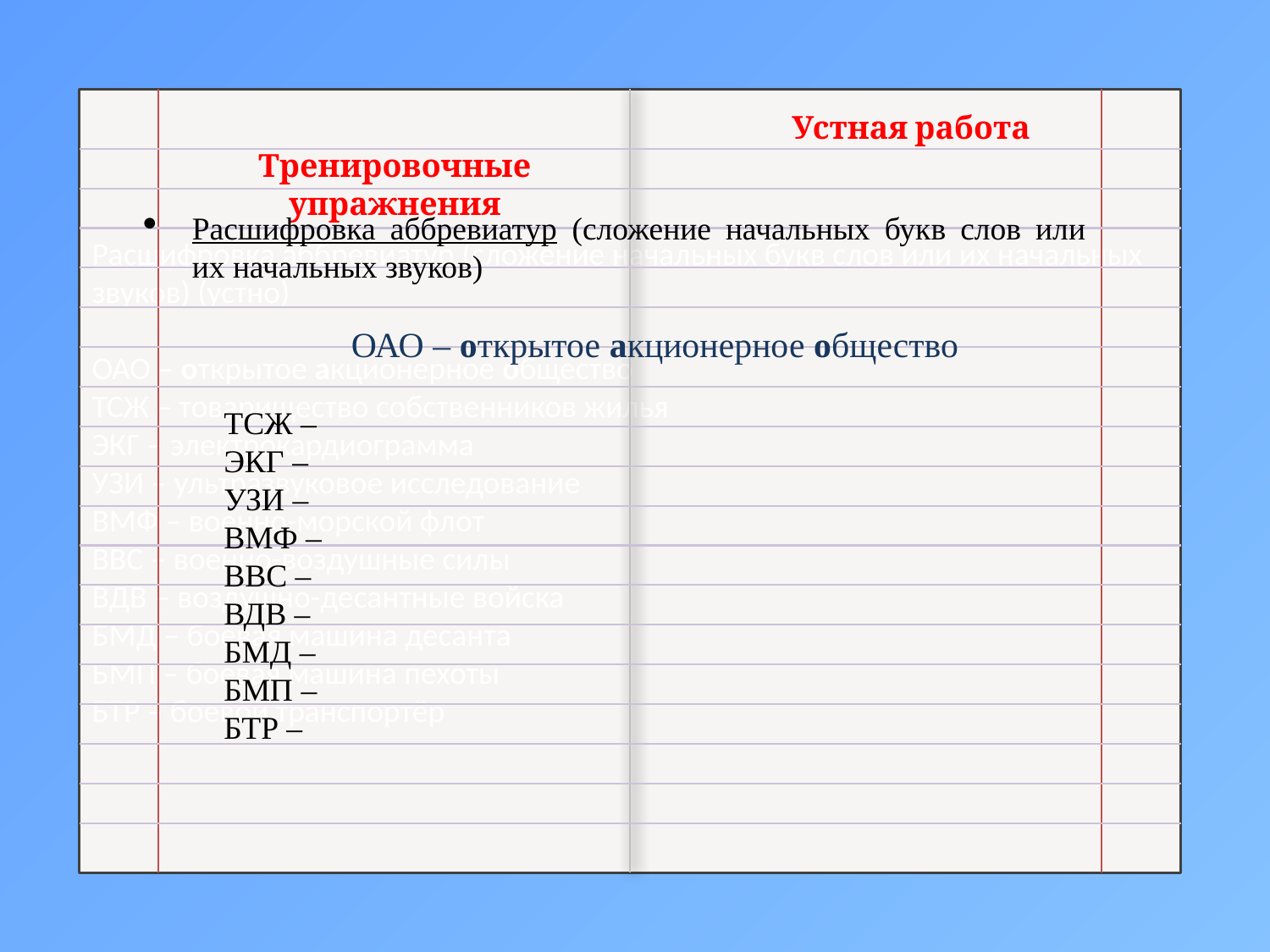

Расшифровка аббревиатур (сложение начальных букв слов или их начальных звуков) (устно)

ОАО – открытое акционерное общество
ТСЖ – товарищество собственников жилья
ЭКГ – электрокардиограмма
УЗИ – ультразвуковое исследование
ВМФ – военно-морской флот
ВВС – военно-воздушные силы
ВДВ – воздушно-десантные войска
БМД – боевая машина десанта
БМП – боевая машина пехоты
БТР – боевой транспортёр
Устная работа
Тренировочные упражнения
Расшифровка аббревиатур (сложение начальных букв слов или их начальных звуков)

ОАО – открытое акционерное общество

ТСЖ –
ЭКГ –
УЗИ –
ВМФ –
ВВС –
ВДВ –
БМД –
БМП –
БТР –